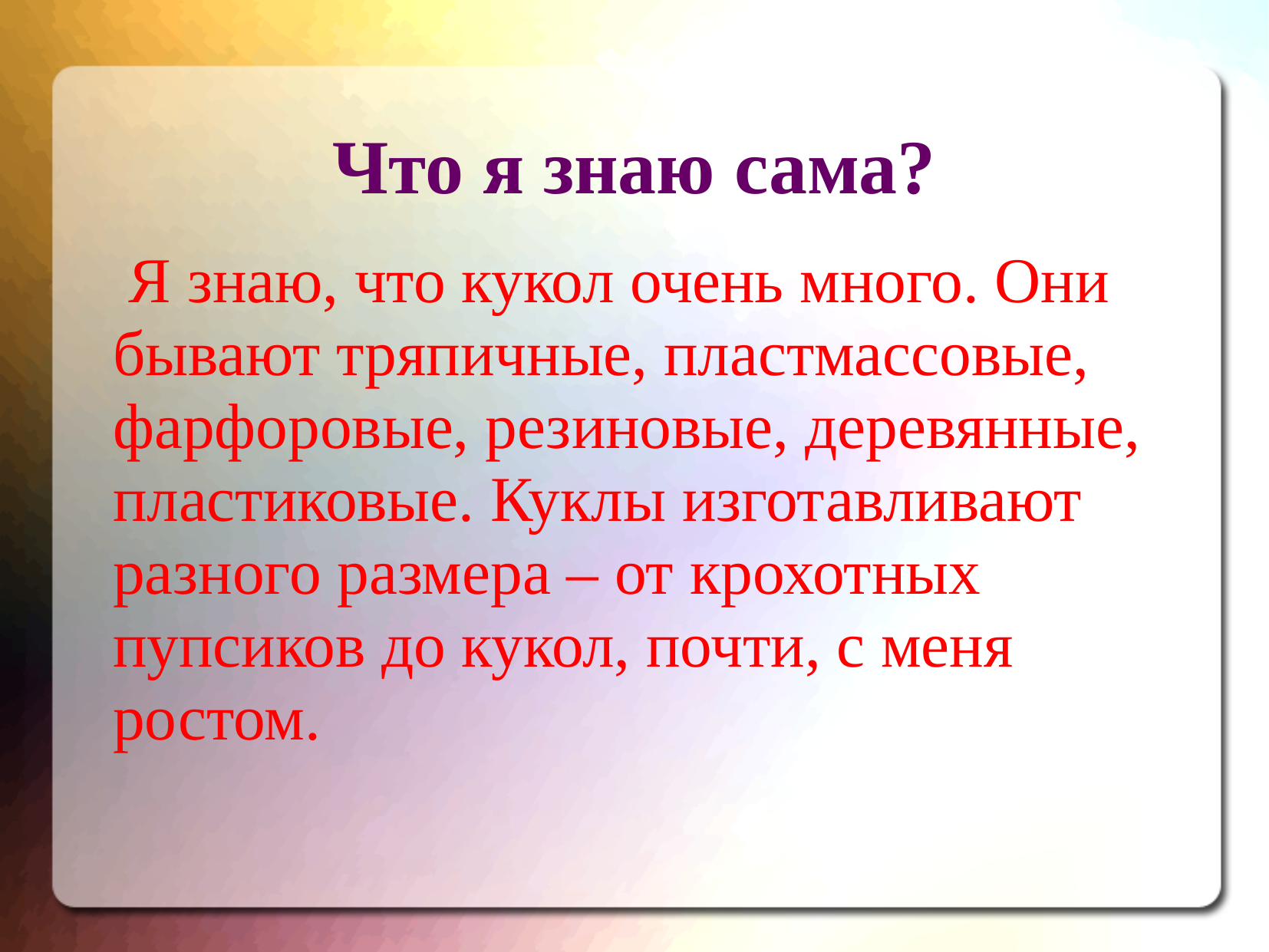

# Что я знаю сама?
 Я знаю, что кукол очень много. Они бывают тряпичные, пластмассовые, фарфоровые, резиновые, деревянные, пластиковые. Куклы изготавливают разного размера – от крохотных пупсиков до кукол, почти, с меня ростом.